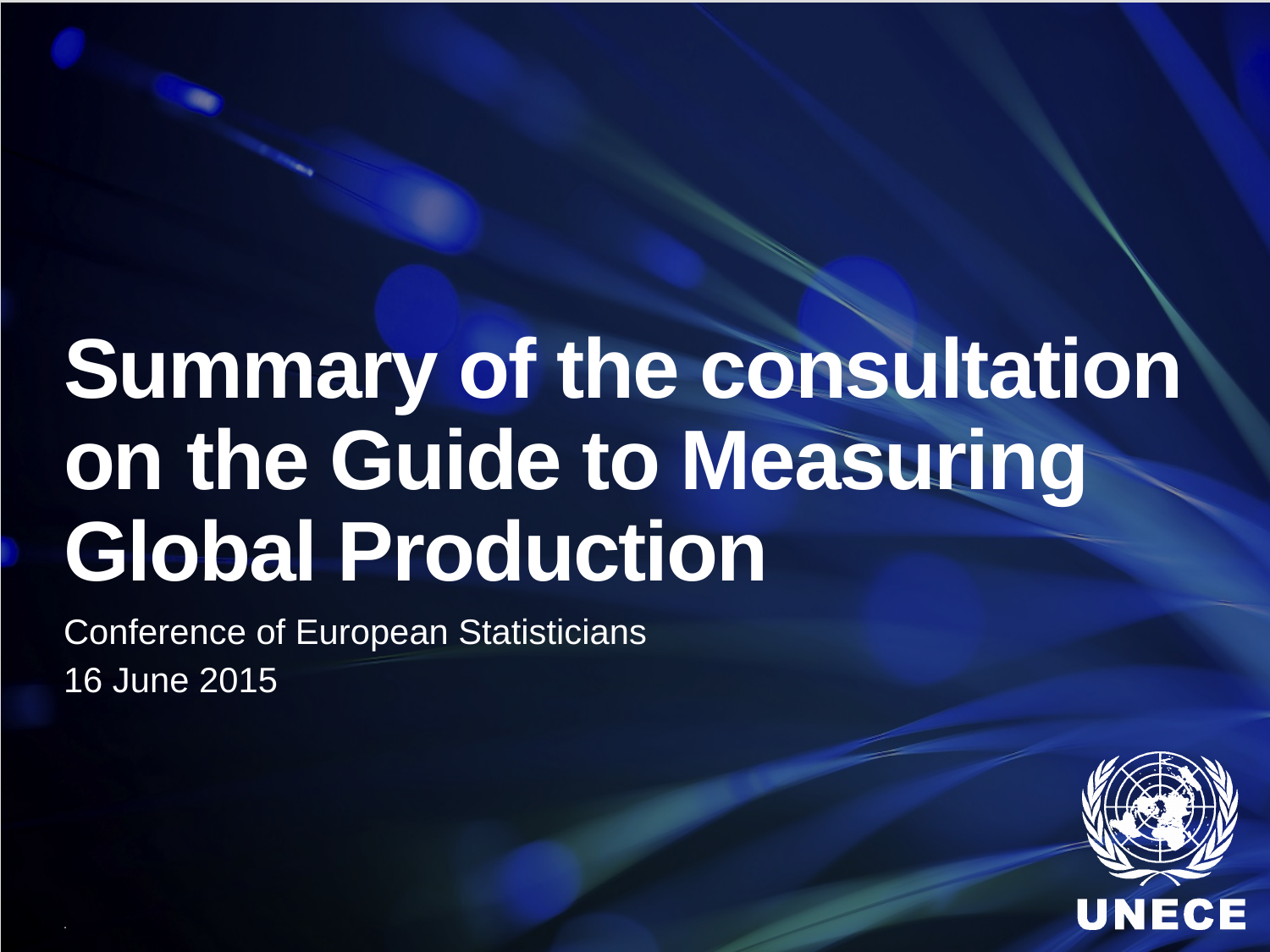

# Summary of the consultation on the Guide to Measuring Global Production
Conference of European Statisticians
16 June 2015